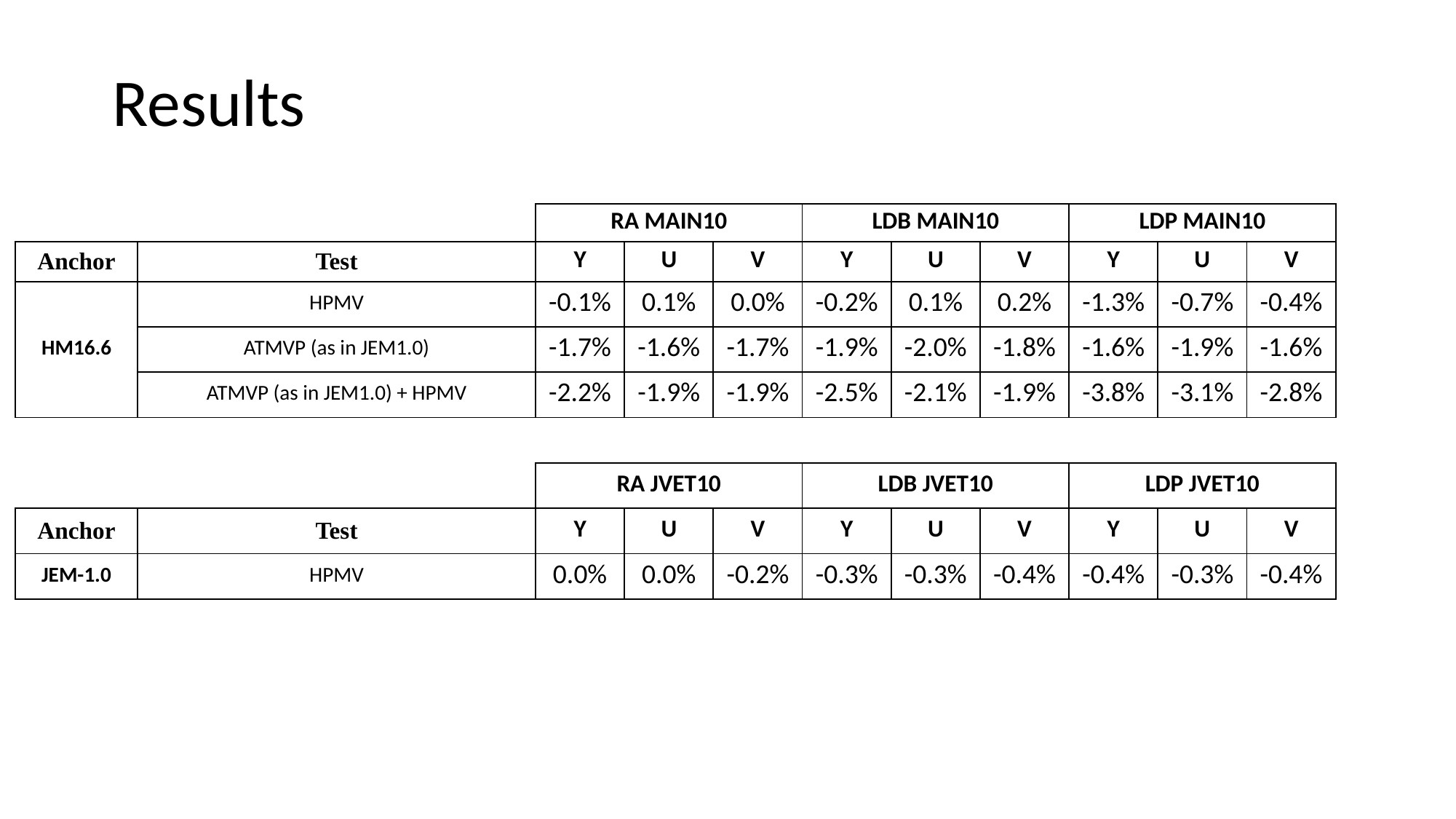

# Results
|  |  | RA MAIN10 |  |  | LDB MAIN10 |  |  | LDP MAIN10 |  |  |
| --- | --- | --- | --- | --- | --- | --- | --- | --- | --- | --- |
| Anchor | Test | Y | U | V | Y | U | V | Y | U | V |
| HM16.6 | HPMV | -0.1% | 0.1% | 0.0% | -0.2% | 0.1% | 0.2% | -1.3% | -0.7% | -0.4% |
|  | ATMVP (as in JEM1.0) | -1.7% | -1.6% | -1.7% | -1.9% | -2.0% | -1.8% | -1.6% | -1.9% | -1.6% |
|  | ATMVP (as in JEM1.0) + HPMV | -2.2% | -1.9% | -1.9% | -2.5% | -2.1% | -1.9% | -3.8% | -3.1% | -2.8% |
|  |  |  |  |  |  |  |  |  |  |  |
|  |  | RA JVET10 |  |  | LDB JVET10 |  |  | LDP JVET10 |  |  |
| Anchor | Test | Y | U | V | Y | U | V | Y | U | V |
| JEM-1.0 | HPMV | 0.0% | 0.0% | -0.2% | -0.3% | -0.3% | -0.4% | -0.4% | -0.3% | -0.4% |